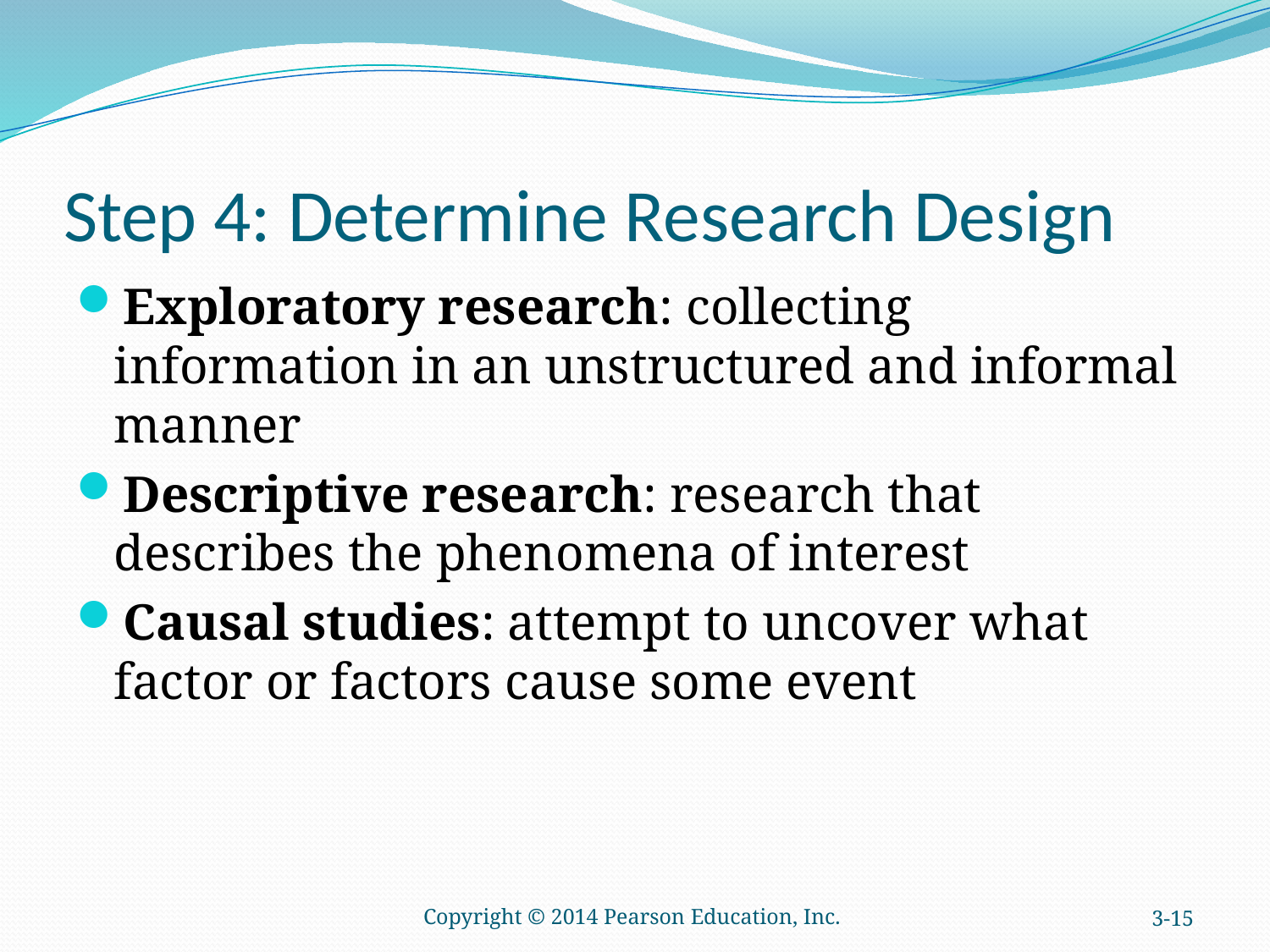

# Step 4: Determine Research Design
Exploratory research: collecting information in an unstructured and informal manner
Descriptive research: research that describes the phenomena of interest
Causal studies: attempt to uncover what factor or factors cause some event